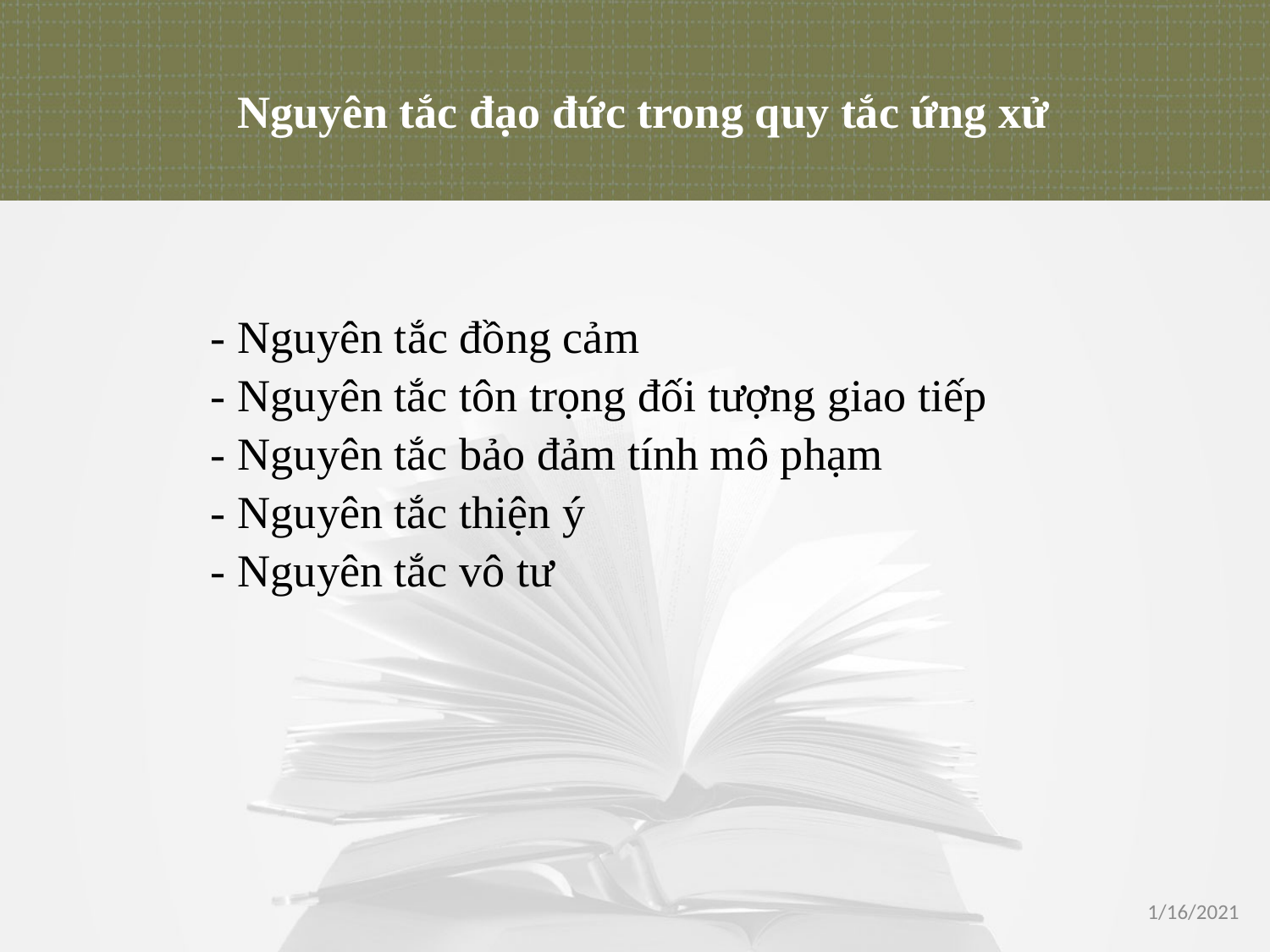

Nguyên tắc đạo đức trong quy tắc ứng xử
- Nguyên tắc đồng cảm
- Nguyên tắc tôn trọng đối tượng giao tiếp
- Nguyên tắc bảo đảm tính mô phạm
- Nguyên tắc thiện ý
- Nguyên tắc vô tư

1/16/2021